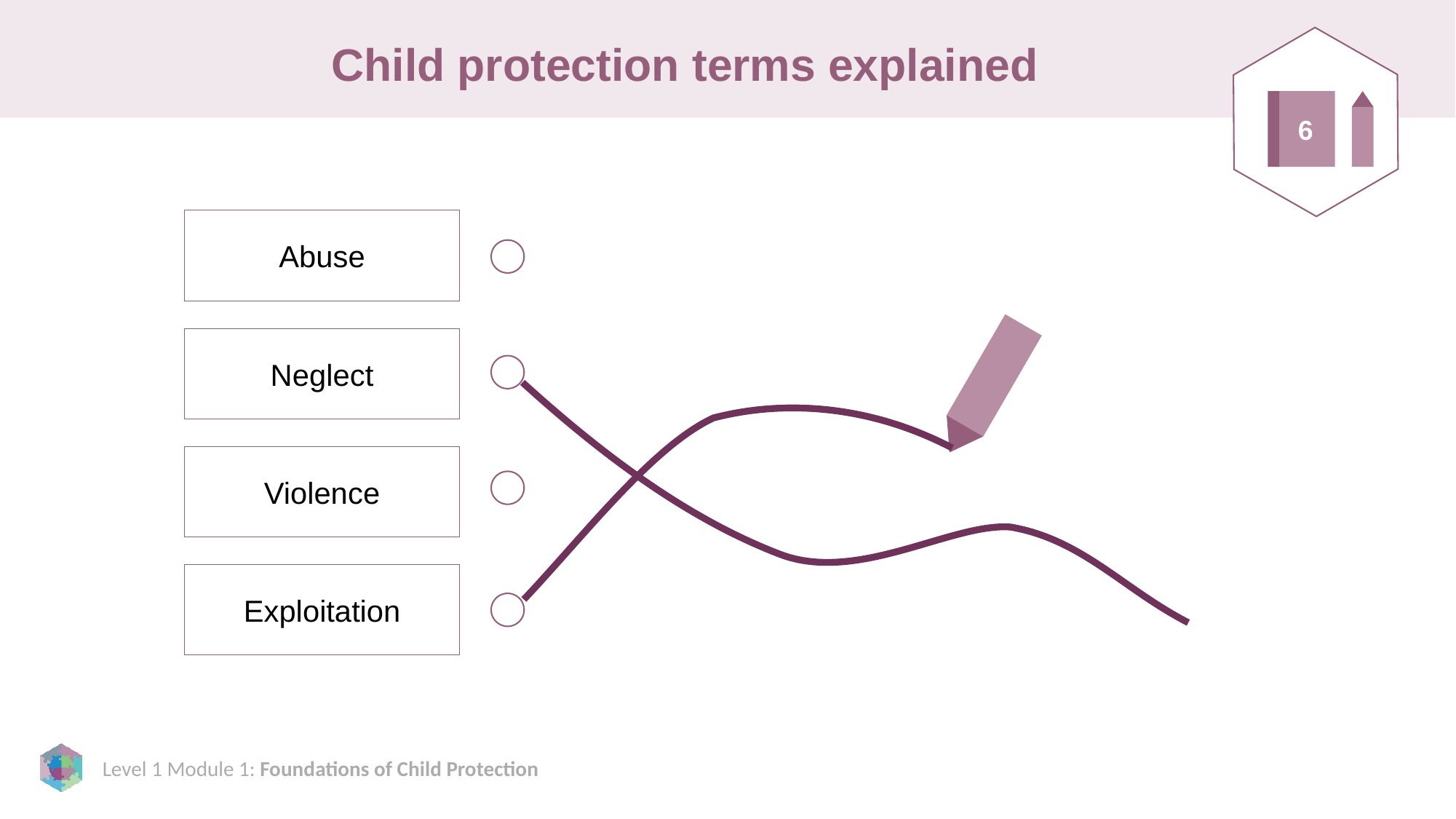

# Child protection terms explained

6

Abuse
Neglect
Violence
Exploitation